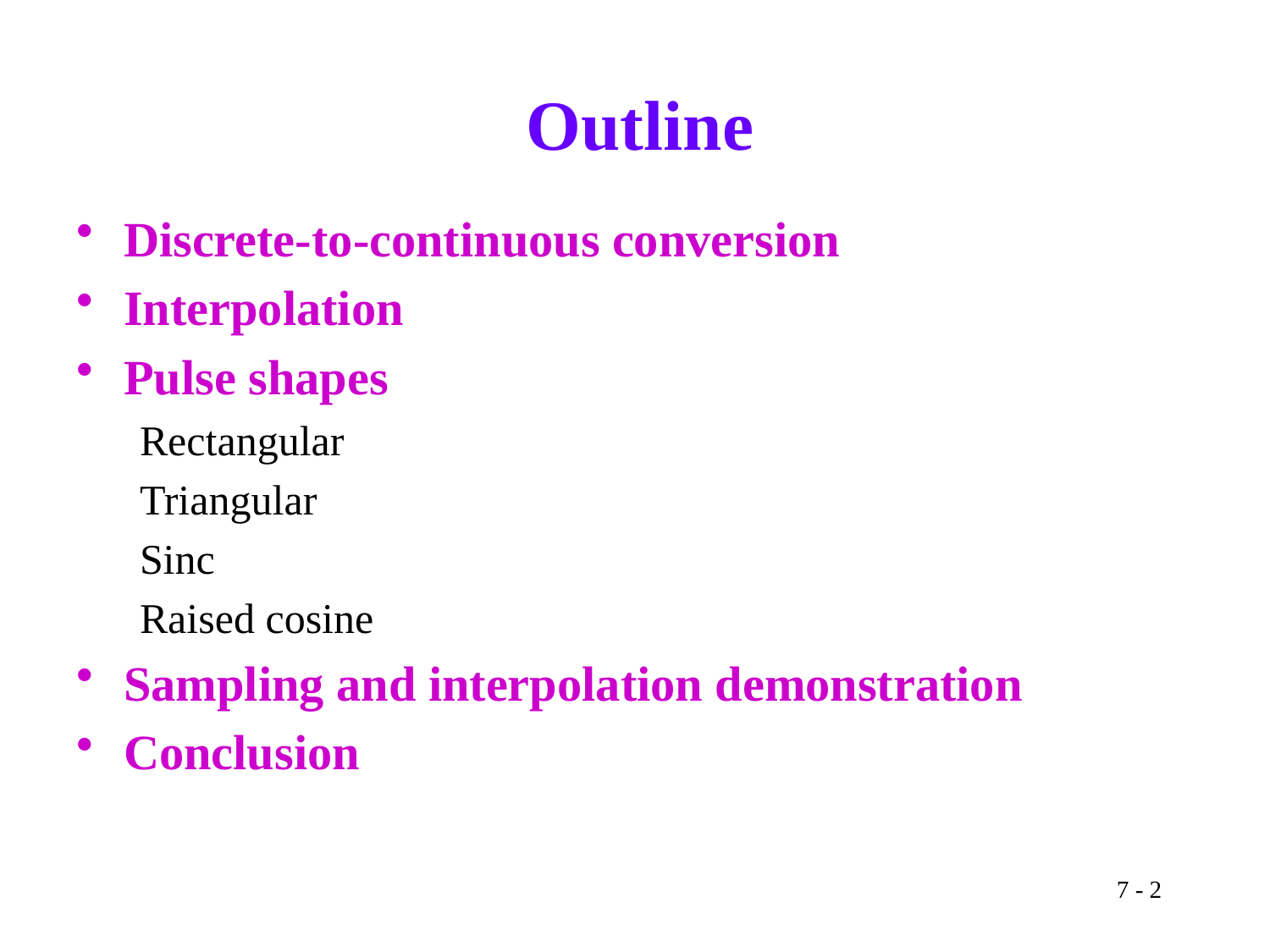

# Outline
Discrete-to-continuous conversion
Interpolation
Pulse shapes
Rectangular
Triangular
Sinc
Raised cosine
Sampling and interpolation demonstration
Conclusion
7 - 2